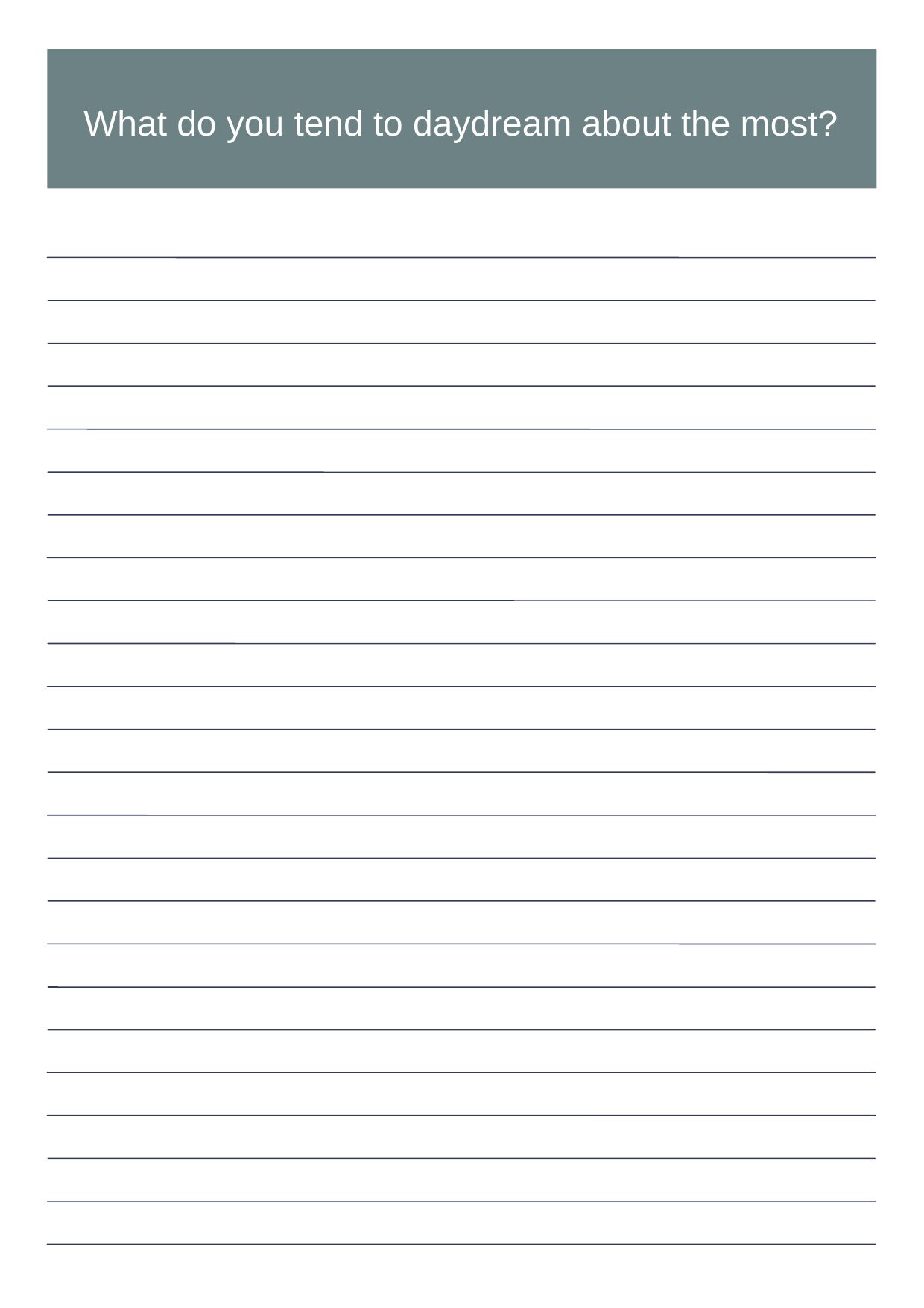

What do you tend to daydream about the most?